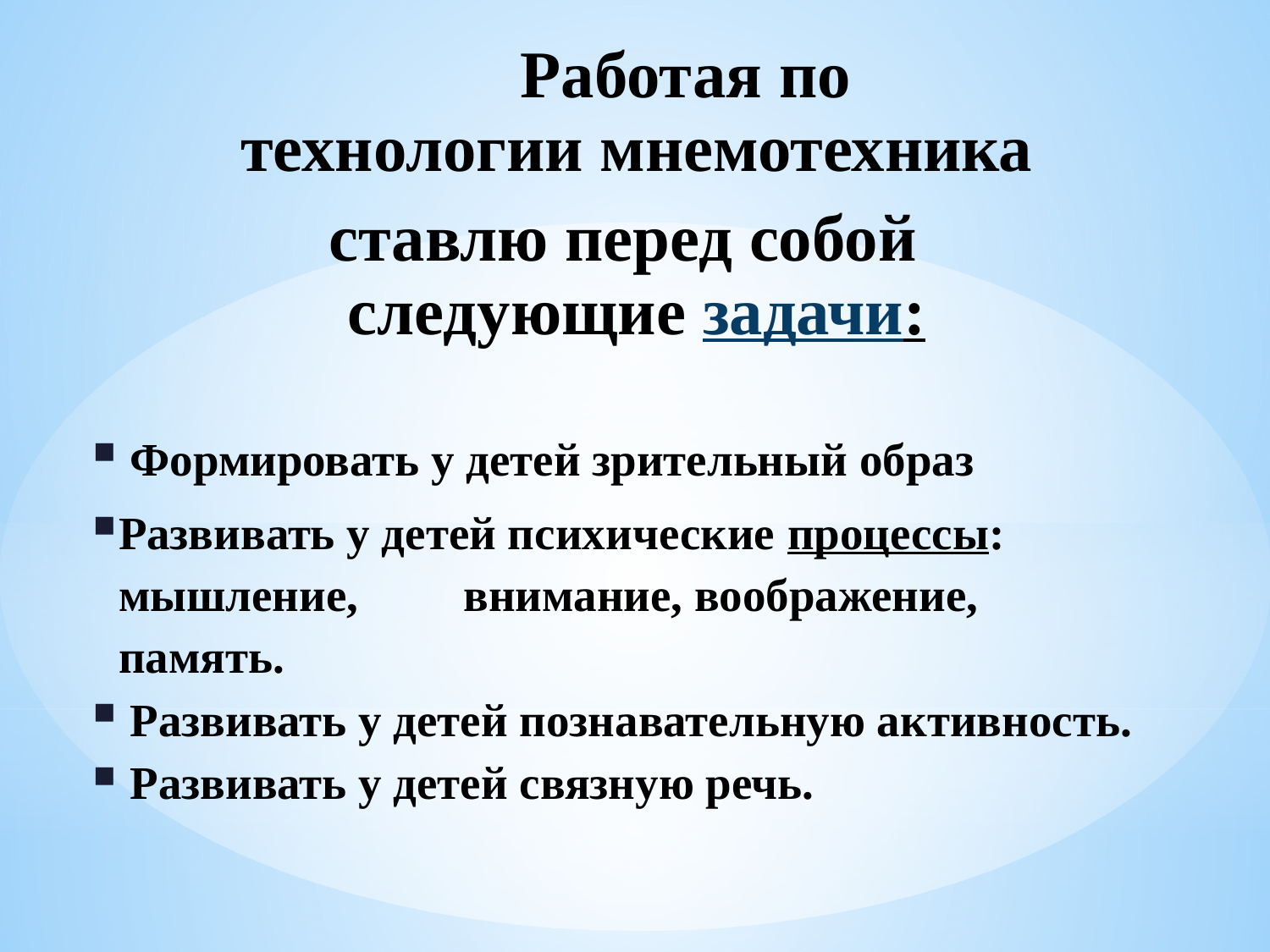

Работая по технологии мнемотехника
ставлю перед собой следующие задачи:

 Формировать у детей зрительный образ
Развивать у детей психические процессы: мышление,         внимание, воображение, память.
 Развивать у детей познавательную активность.
 Развивать у детей связную речь.